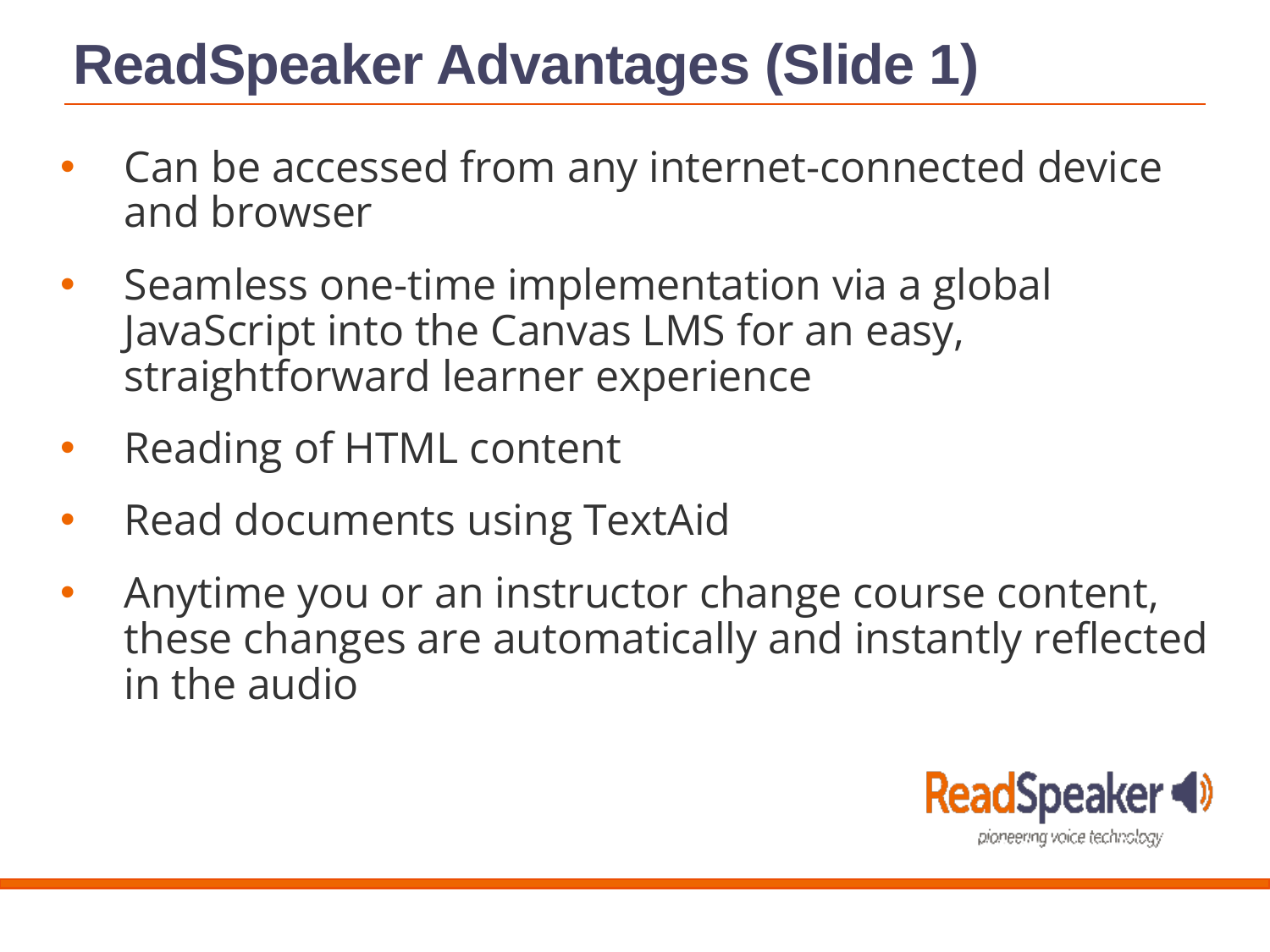

ReadSpeaker Advantages (Slide 1)
Can be accessed from any internet-connected device and browser
Seamless one-time implementation via a global JavaScript into the Canvas LMS for an easy, straightforward learner experience
Reading of HTML content
Read documents using TextAid
Anytime you or an instructor change course content, these changes are automatically and instantly reflected in the audio